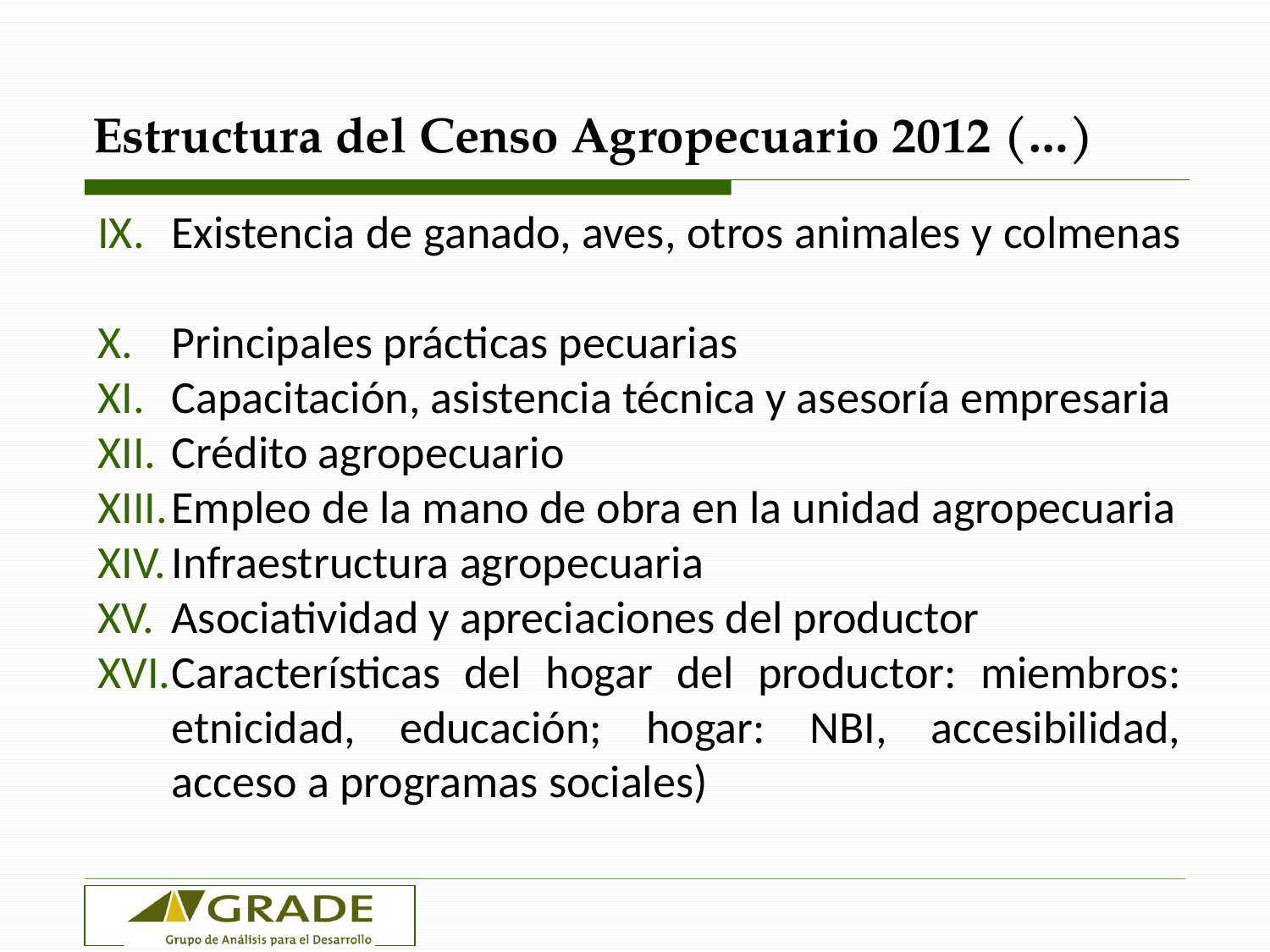

# Estructura del Censo Agropecuario 2012 (…)
Existencia de ganado, aves, otros animales y colmenas
Principales prácticas pecuarias
Capacitación, asistencia técnica y asesoría empresaria
Crédito agropecuario
Empleo de la mano de obra en la unidad agropecuaria
Infraestructura agropecuaria
Asociatividad y apreciaciones del productor
Características del hogar del productor: miembros: etnicidad, educación; hogar: NBI, accesibilidad, acceso a programas sociales)